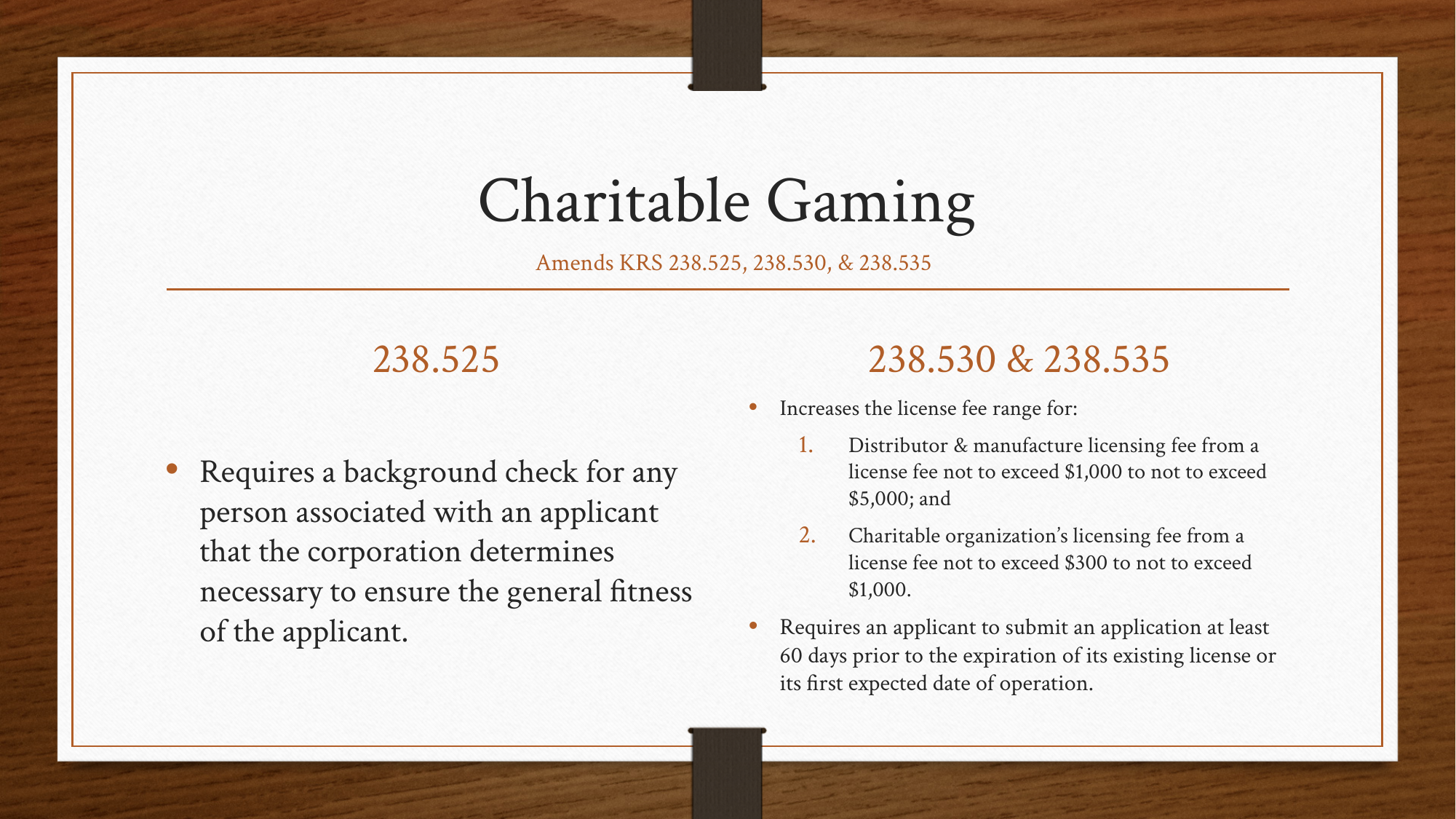

# Charitable Gaming
Amends KRS 238.525, 238.530, & 238.535
238.525
238.530 & 238.535

Requires a background check for any person associated with an applicant that the corporation determines necessary to ensure the general fitness of the applicant.
Increases the license fee range for:
Distributor & manufacture licensing fee from a license fee not to exceed $1,000 to not to exceed $5,000; and
Charitable organization’s licensing fee from a license fee not to exceed $300 to not to exceed $1,000.
Requires an applicant to submit an application at least 60 days prior to the expiration of its existing license or its first expected date of operation.